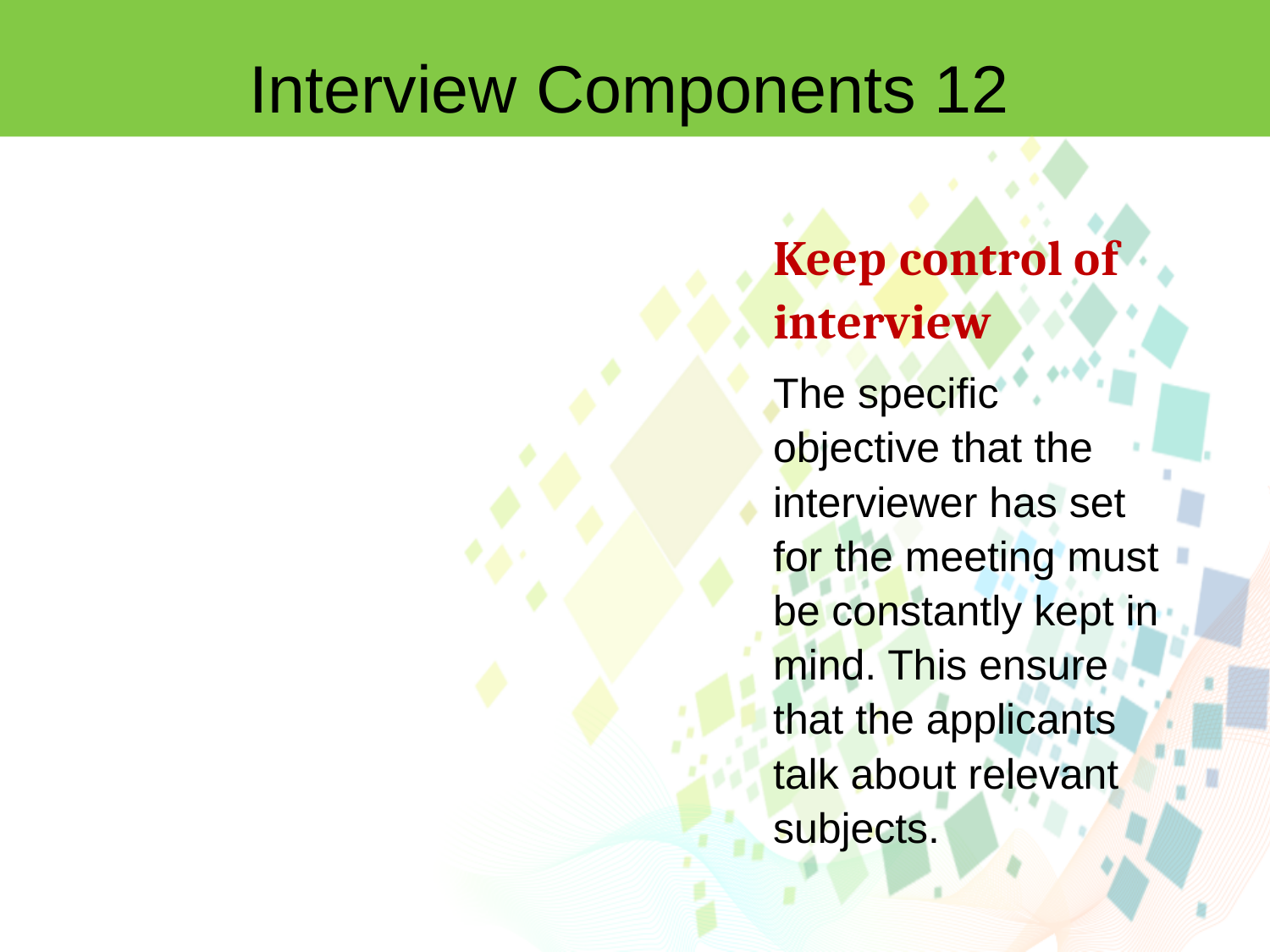

Interview Components 12
Keep control of interview
The specific objective that the interviewer has set for the meeting must be constantly kept in mind. This ensure that the applicants talk about relevant subjects.